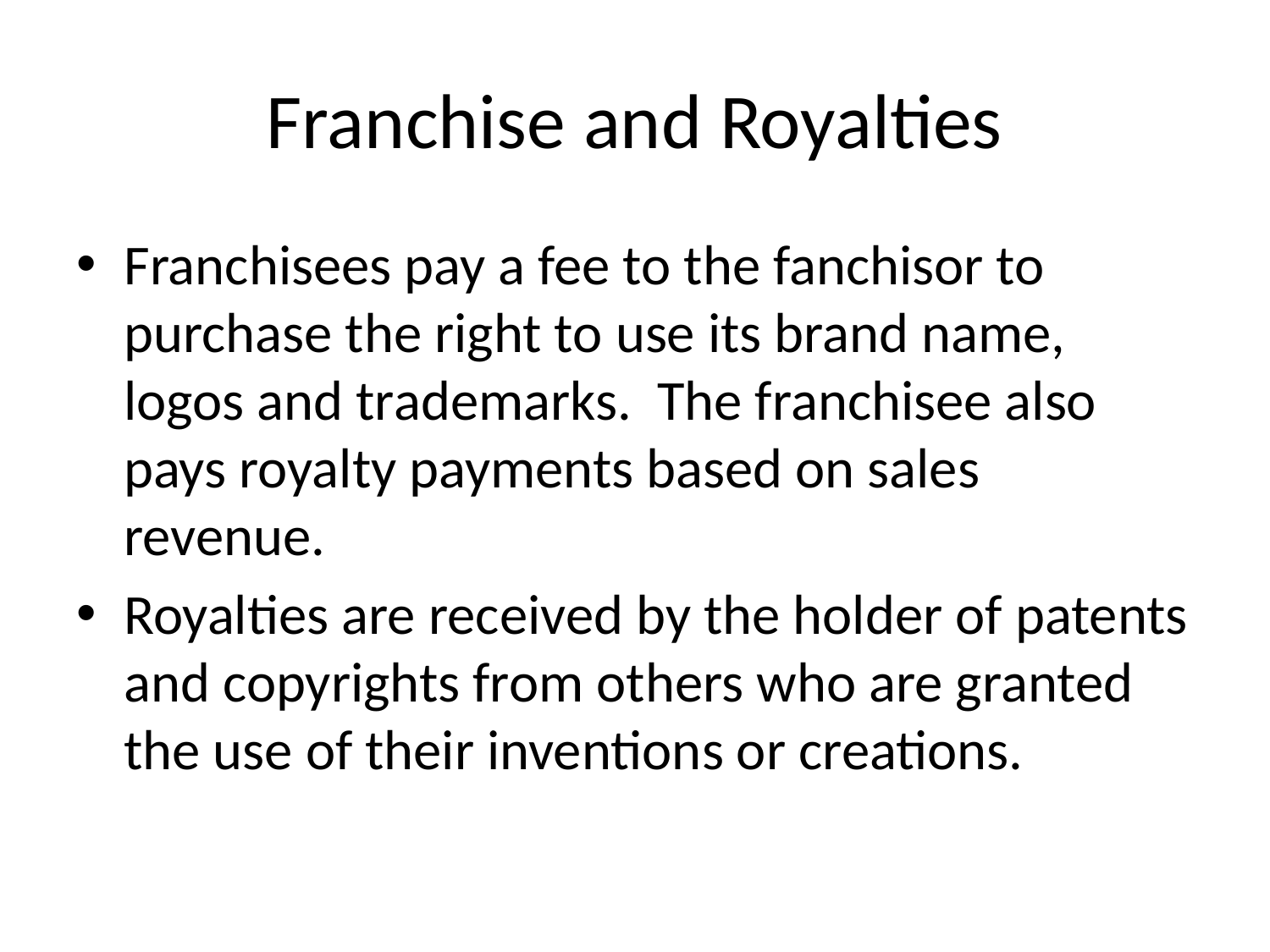

# Franchise and Royalties
Franchisees pay a fee to the fanchisor to purchase the right to use its brand name, logos and trademarks.  The franchisee also pays royalty payments based on sales revenue.
Royalties are received by the holder of patents and copyrights from others who are granted the use of their inventions or creations.